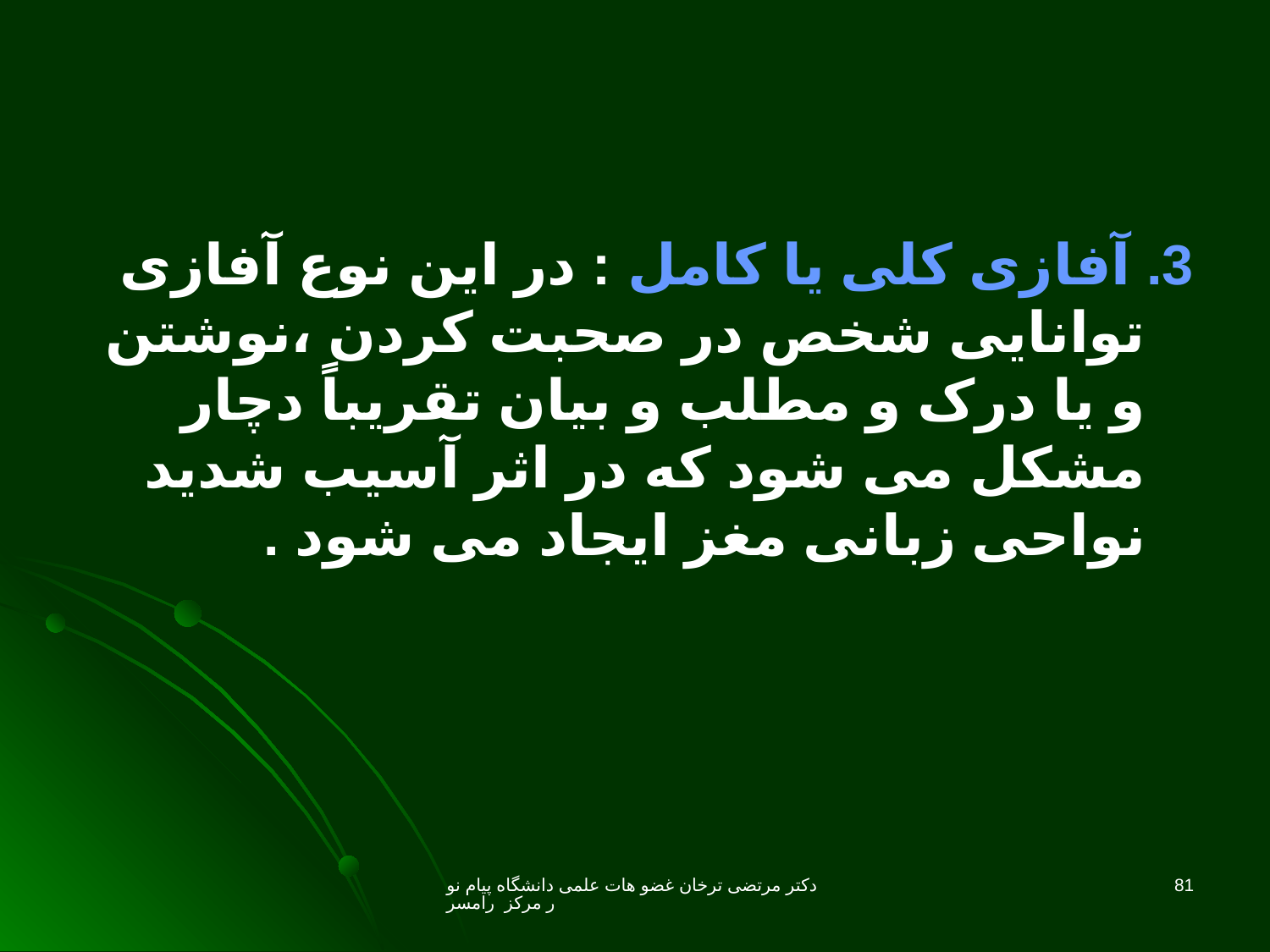

3. آفازی کلی یا کامل : در این نوع آفازی توانایی شخص در صحبت کردن ،نوشتن و یا درک و مطلب و بیان تقریباً دچار مشکل می شود که در اثر آسیب شدید نواحی زبانی مغز ایجاد می شود .
دکتر مرتضی ترخان غضو هات علمی دانشگاه پیام نور مرکز رامسر
81